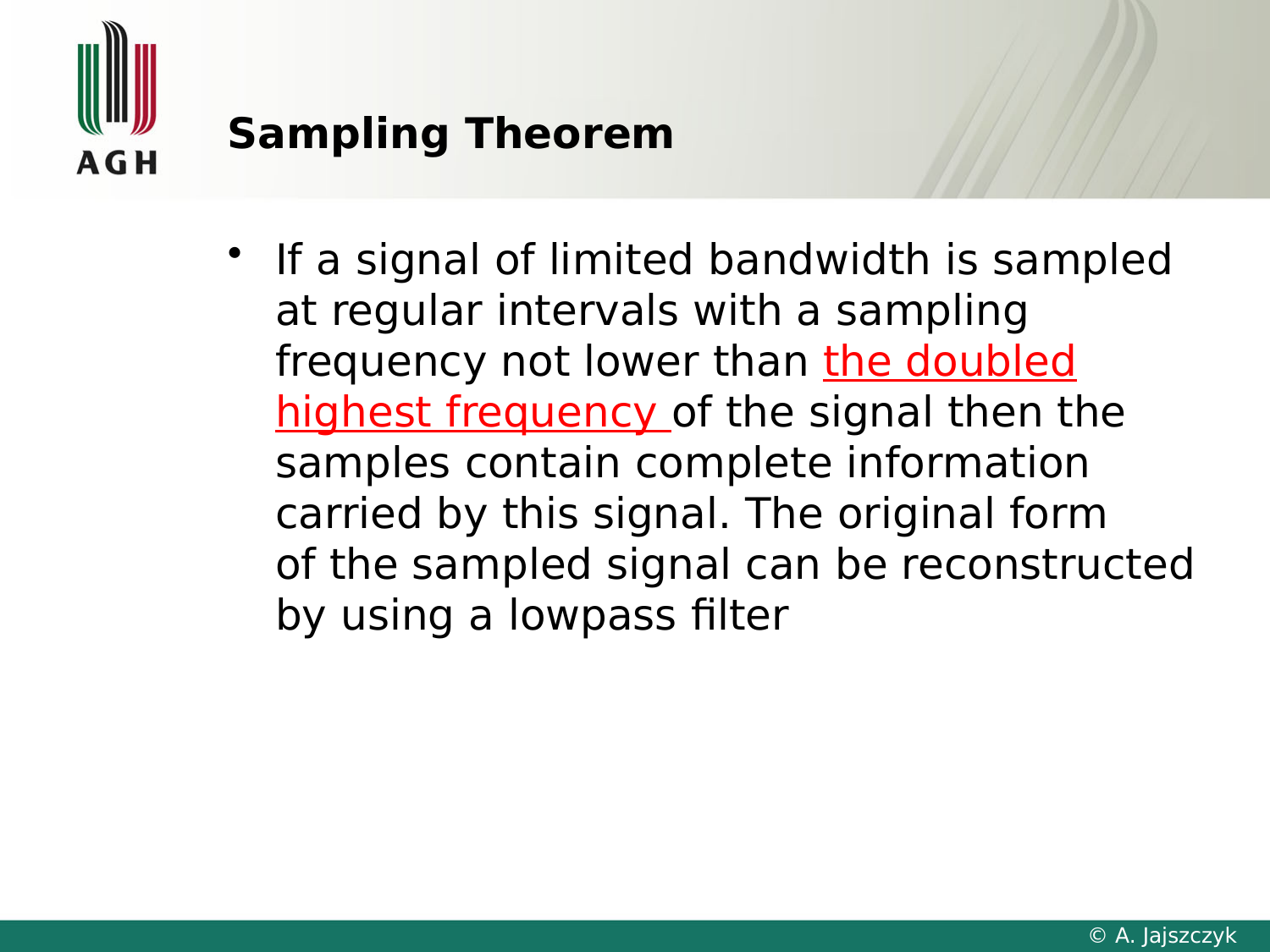

# Sampling Theorem
If a signal of limited bandwidth is sampled at regular intervals with a sampling frequency not lower than the doubled highest frequency of the signal then the samples contain complete information carried by this signal. The original form
of the sampled signal can be reconstructed by using a lowpass filter